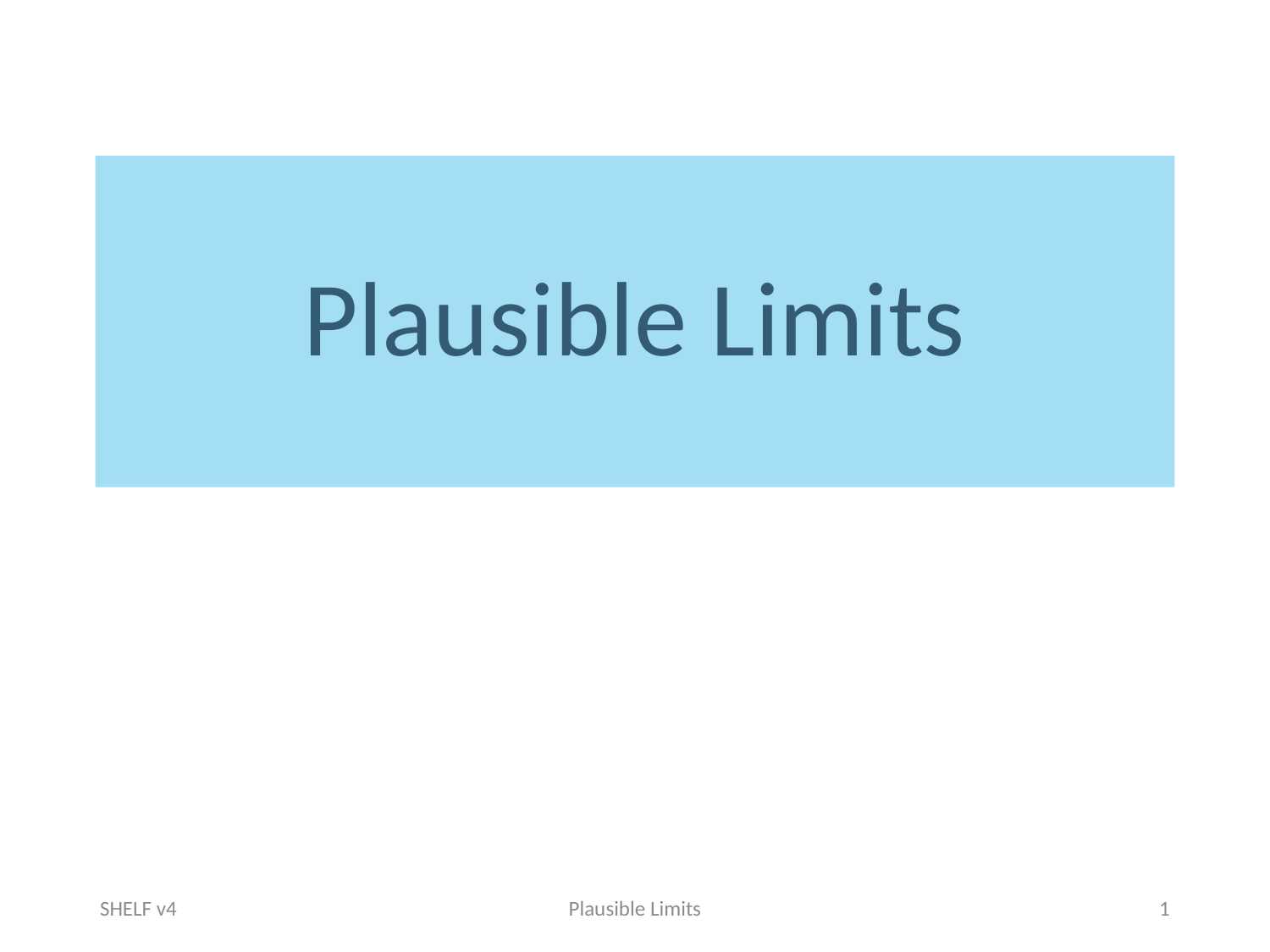

# Plausible Limits

SHELF v4
Plausible Limits
1